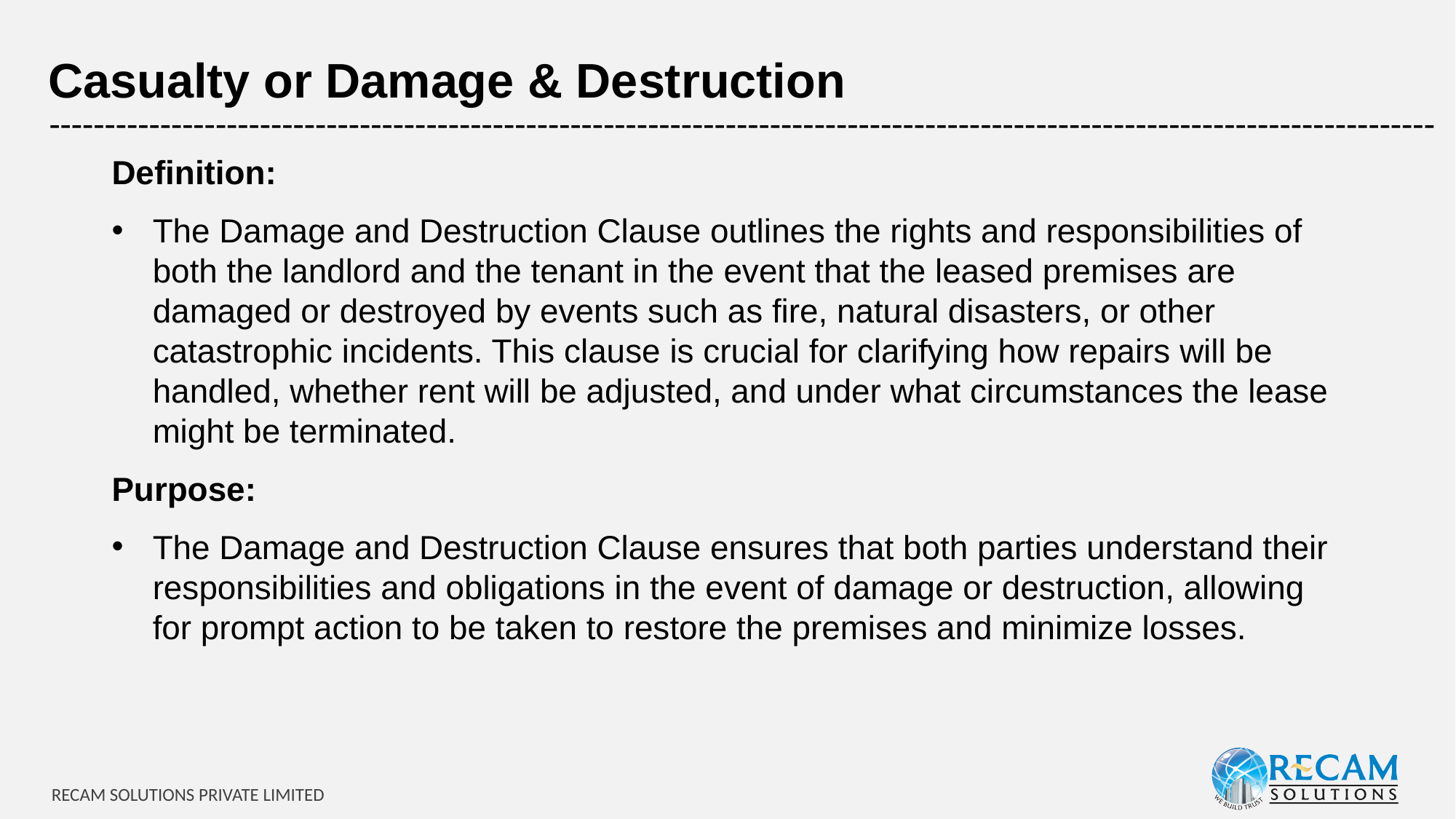

Casualty or Damage & Destruction
-----------------------------------------------------------------------------------------------------------------------------
Definition:
The Damage and Destruction Clause outlines the rights and responsibilities of both the landlord and the tenant in the event that the leased premises are damaged or destroyed by events such as fire, natural disasters, or other catastrophic incidents. This clause is crucial for clarifying how repairs will be handled, whether rent will be adjusted, and under what circumstances the lease might be terminated.
Purpose:
The Damage and Destruction Clause ensures that both parties understand their responsibilities and obligations in the event of damage or destruction, allowing for prompt action to be taken to restore the premises and minimize losses.
RECAM SOLUTIONS PRIVATE LIMITED